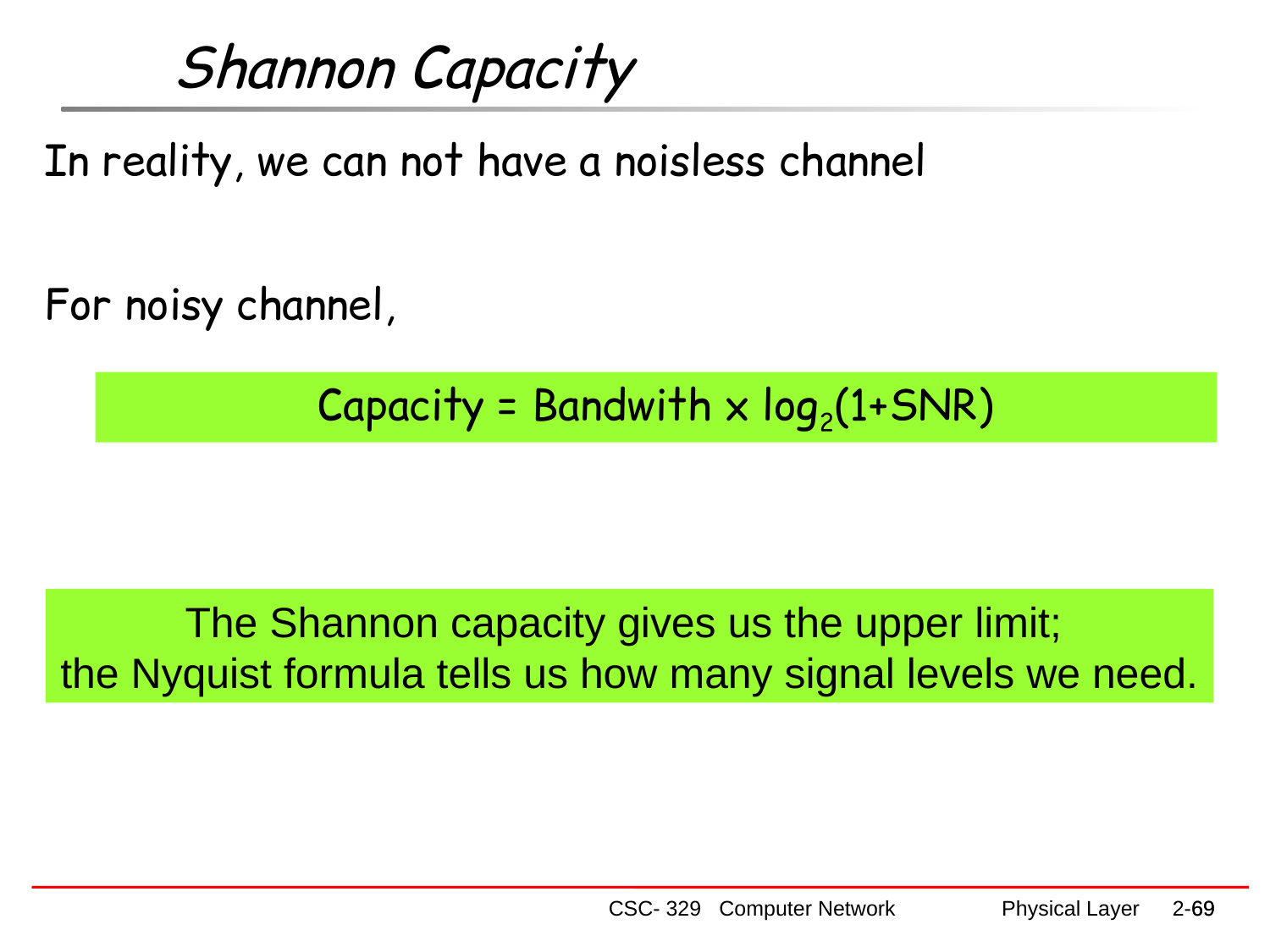

Shannon Capacity

In reality, we can not have a noisless channel

For noisy channel,
Capacity = Bandwith x log2(1+SNR)
The Shannon capacity gives us the upper limit;
the Nyquist formula tells us how many signal levels we need.
CSC- 329   Computer Network                  Physical Layer
69
2-69